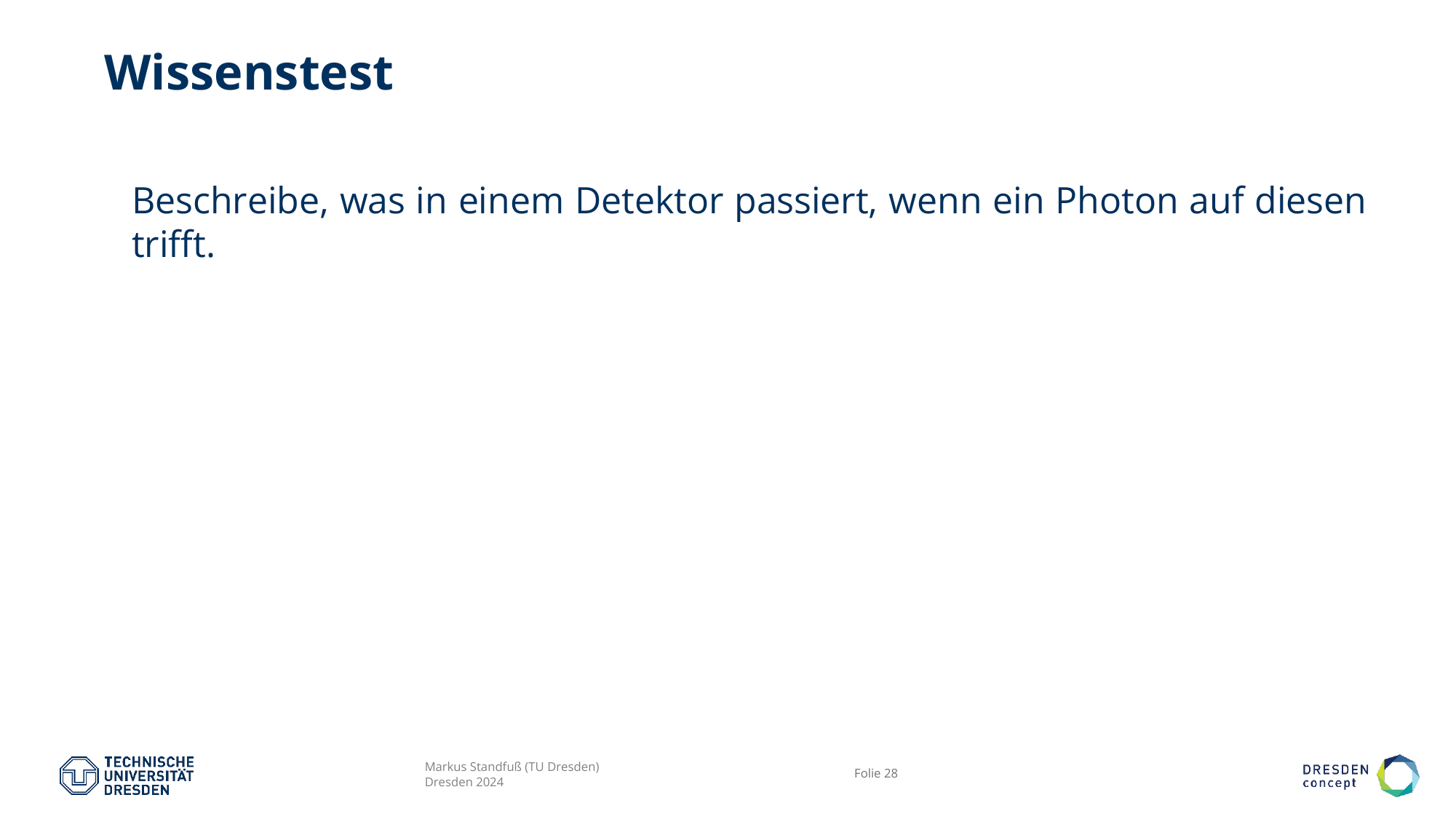

# Wissenstest
Beschreibe, was in einem Detektor passiert, wenn ein Photon auf diesen trifft.